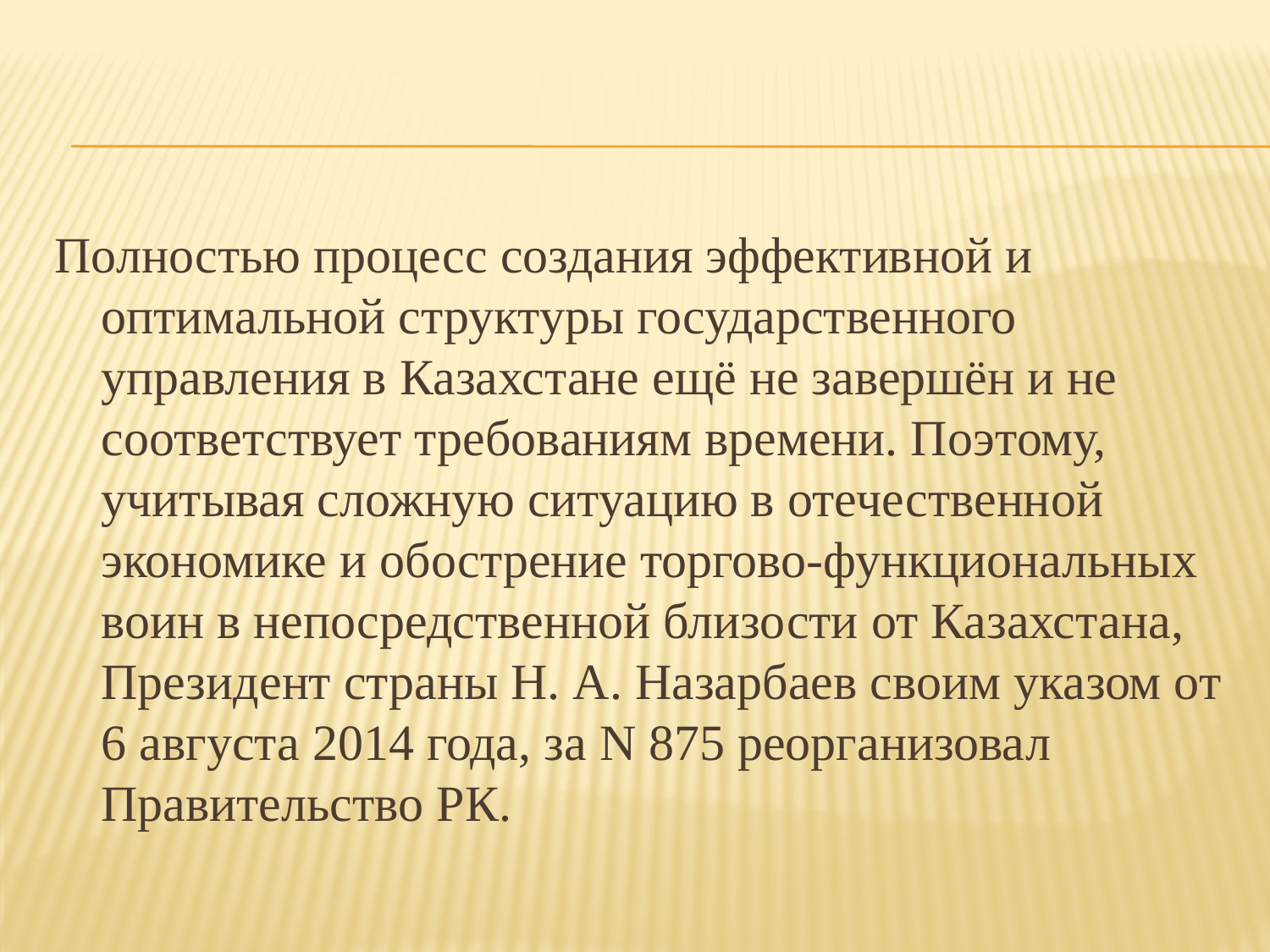

Полностью процесс создания эффективной и оптимальной структуры государственного управления в Казахстане ещё не завершён и не соответствует требованиям времени. Поэтому, учитывая сложную ситуацию в отечественной экономике и обострение торгово-функциональных воин в непосредственной близости от Казахстана, Президент страны Н. А. Назарбаев своим указом от 6 августа 2014 года, за N 875 реорганизовал Правительство РК.